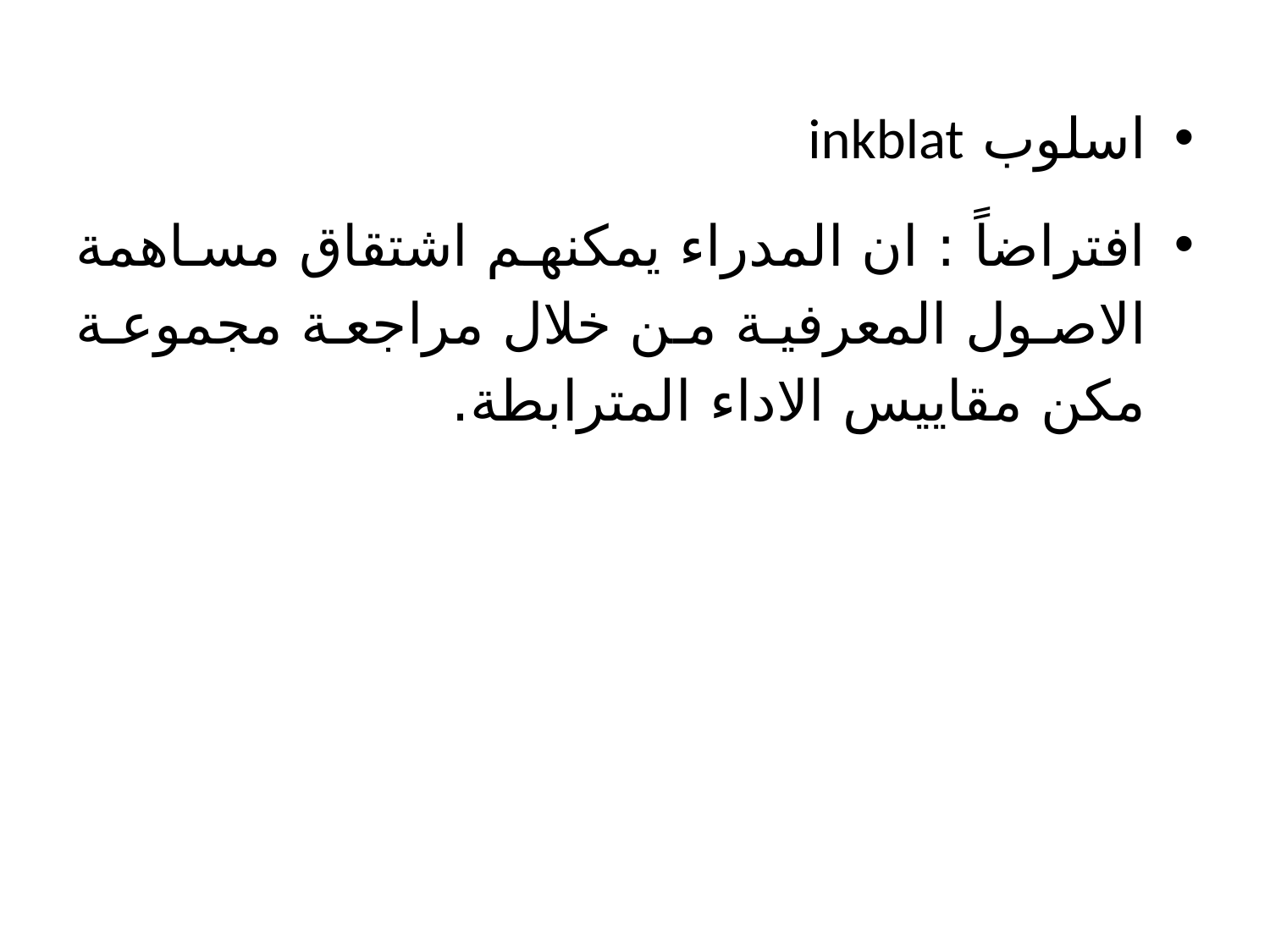

اسلوب inkblat
افتراضاً : ان المدراء يمكنهم اشتقاق مساهمة الاصول المعرفية من خلال مراجعة مجموعة مكن مقاييس الاداء المترابطة.